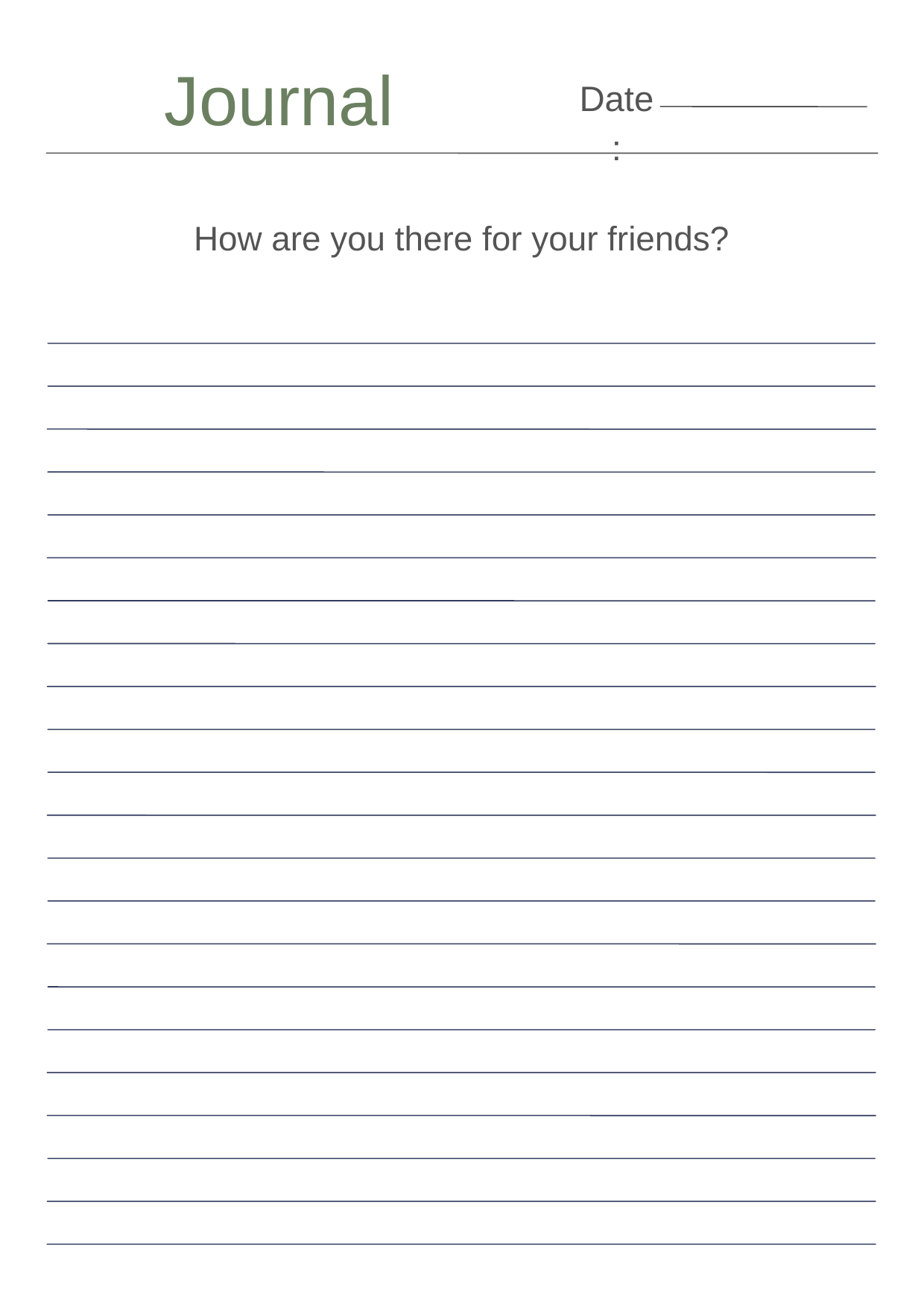

Journal
Date:

How are you there for your friends?